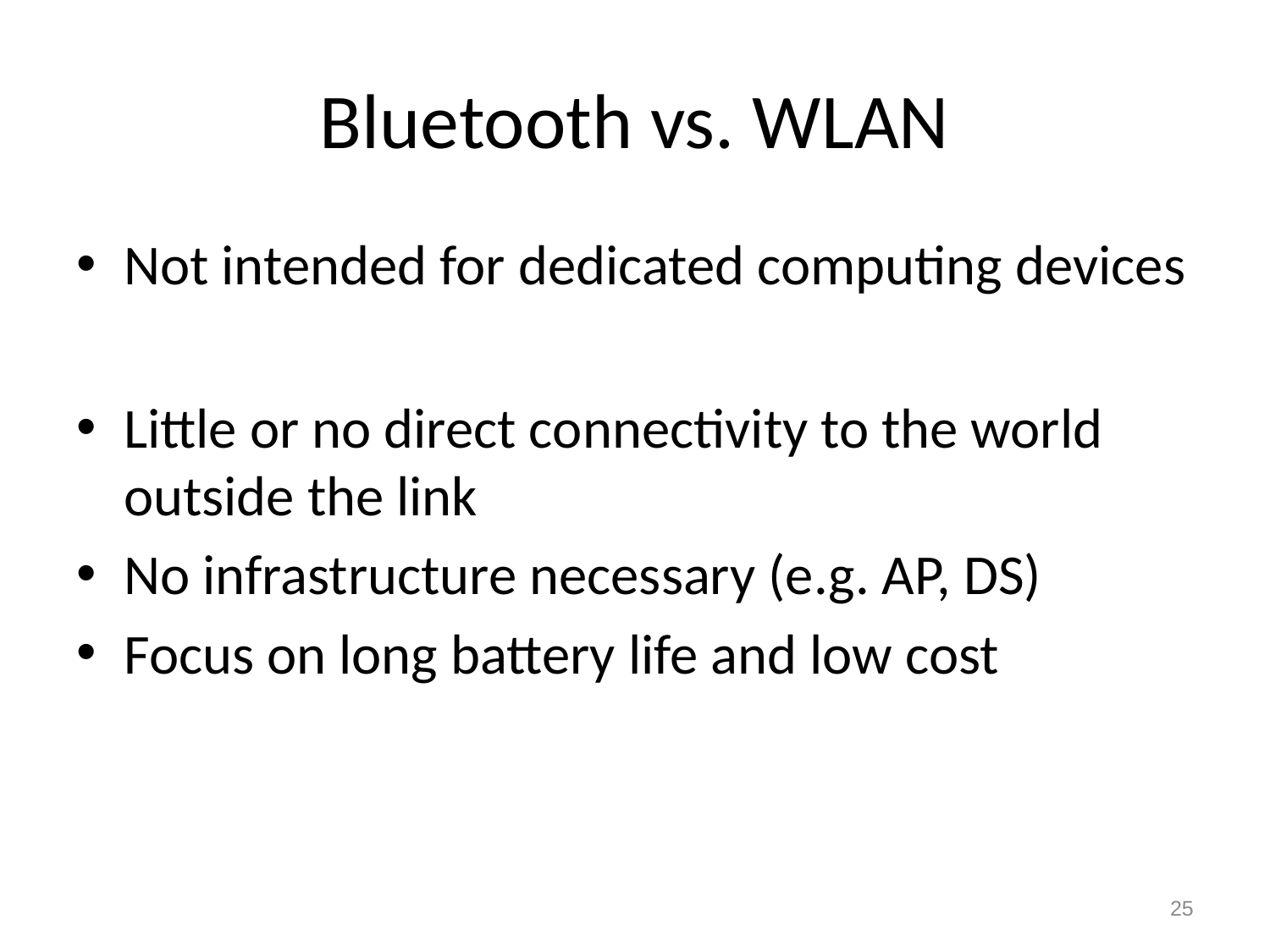

# Bluetooth vs. WLAN
Not intended for dedicated computing devices

Little or no direct connectivity to the world outside the link
No infrastructure necessary (e.g. AP, DS)
Focus on long battery life and low cost
25